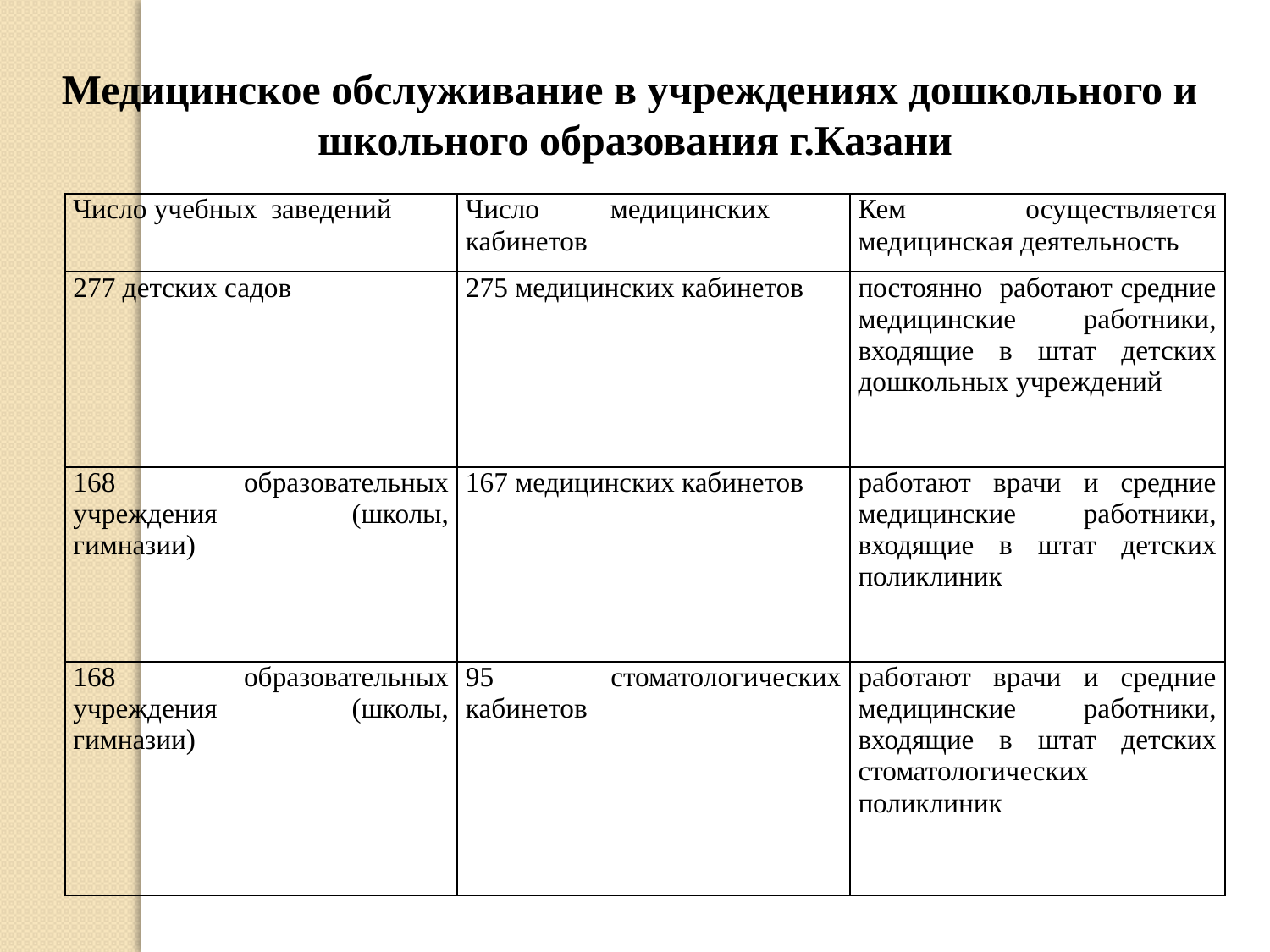

Медицинское обслуживание в учреждениях дошкольного и
школьного образования г.Казани
| Число учебных заведений | Число медицинских кабинетов | Кем осуществляется медицинская деятельность |
| --- | --- | --- |
| 277 детских садов | 275 медицинских кабинетов | постоянно работают средние медицинские работники, входящие в штат детских дошкольных учреждений |
| 168 образовательных учреждения (школы, гимназии) | 167 медицинских кабинетов | работают врачи и средние медицинские работники, входящие в штат детских поликлиник |
| 168 образовательных учреждения (школы, гимназии) | 95 стоматологических кабинетов | работают врачи и средние медицинские работники, входящие в штат детских стоматологических поликлиник |